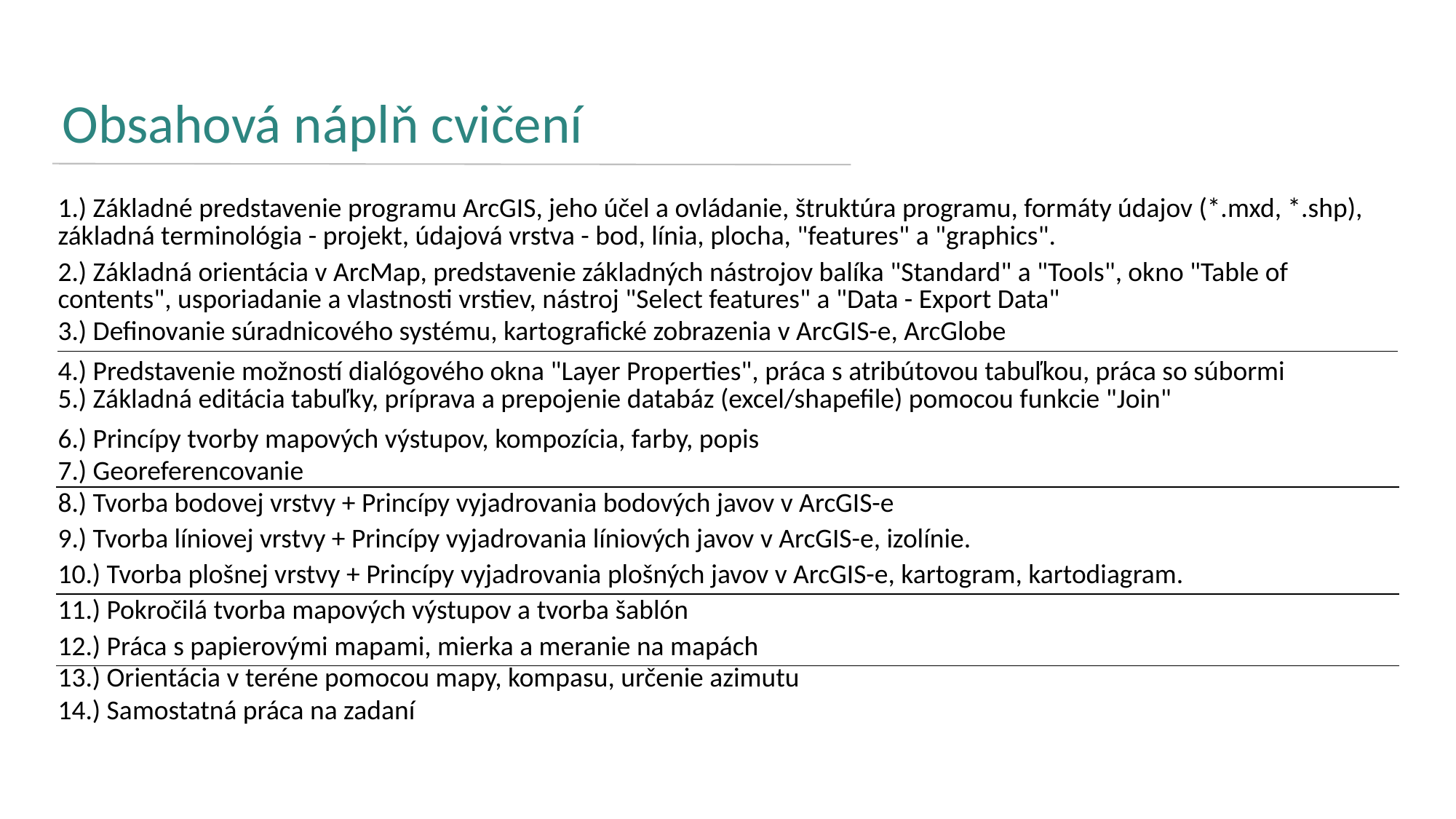

# Obsahová náplň cvičení

| 1.) Základné predstavenie programu ArcGIS, jeho účel a ovládanie, štruktúra programu, formáty údajov (\*.mxd, \*.shp), základná terminológia - projekt, údajová vrstva - bod, línia, plocha, "features" a "graphics". |
| --- |
| 2.) Základná orientácia v ArcMap, predstavenie základných nástrojov balíka "Standard" a "Tools", okno "Table of contents", usporiadanie a vlastnosti vrstiev, nástroj "Select features" a "Data - Export Data" |
| 3.) Definovanie súradnicového systému, kartografické zobrazenia v ArcGIS-e, ArcGlobe |
| 4.) Predstavenie možností dialógového okna "Layer Properties", práca s atribútovou tabuľkou, práca so súbormi 5.) Základná editácia tabuľky, príprava a prepojenie databáz (excel/shapefile) pomocou funkcie "Join" |
| 6.) Princípy tvorby mapových výstupov, kompozícia, farby, popis |
| 7.) Georeferencovanie |
| 8.) Tvorba bodovej vrstvy + Princípy vyjadrovania bodových javov v ArcGIS-e |
| 9.) Tvorba líniovej vrstvy + Princípy vyjadrovania líniových javov v ArcGIS-e, izolínie. |
| 10.) Tvorba plošnej vrstvy + Princípy vyjadrovania plošných javov v ArcGIS-e, kartogram, kartodiagram. |
| 11.) Pokročilá tvorba mapových výstupov a tvorba šablón |
| 12.) Práca s papierovými mapami, mierka a meranie na mapách |
| 13.) Orientácia v teréne pomocou mapy, kompasu, určenie azimutu |
| 14.) Samostatná práca na zadaní |